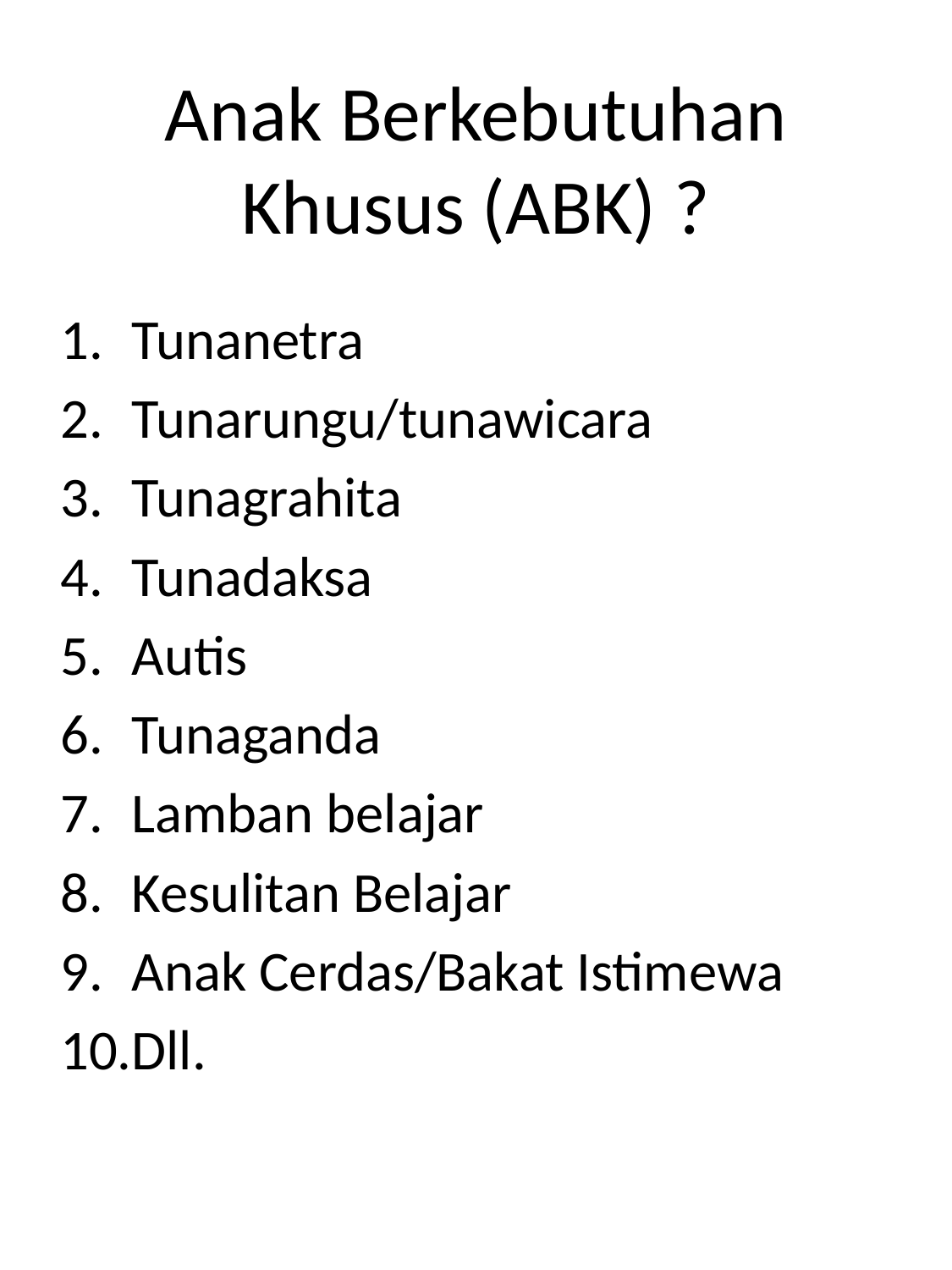

# Anak Berkebutuhan Khusus (ABK) ?
Tunanetra
Tunarungu/tunawicara
Tunagrahita
Tunadaksa
Autis
Tunaganda
Lamban belajar
Kesulitan Belajar
Anak Cerdas/Bakat Istimewa
Dll.